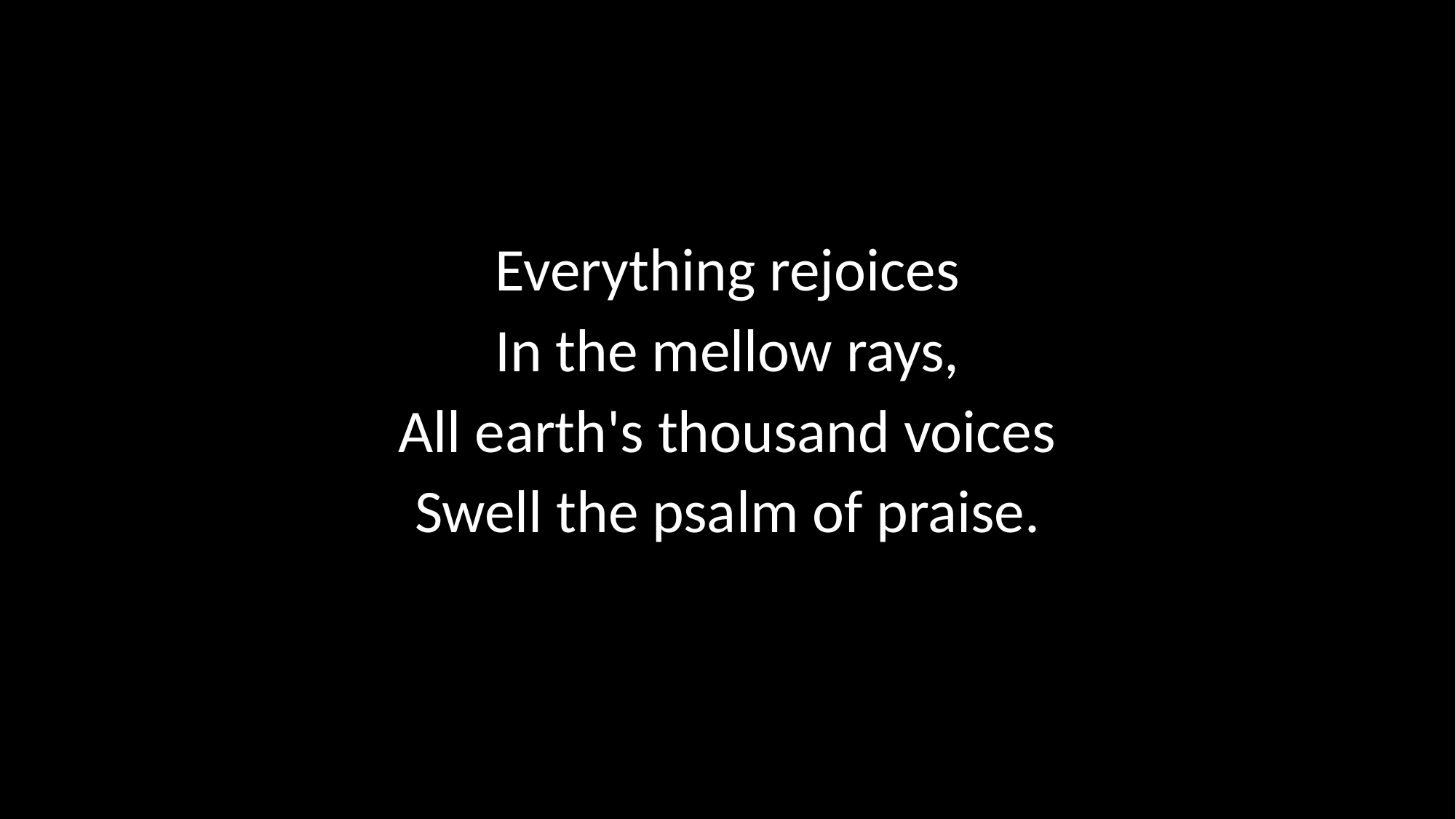

Everything rejoices
In the mellow rays,
All earth's thousand voices
Swell the psalm of praise.